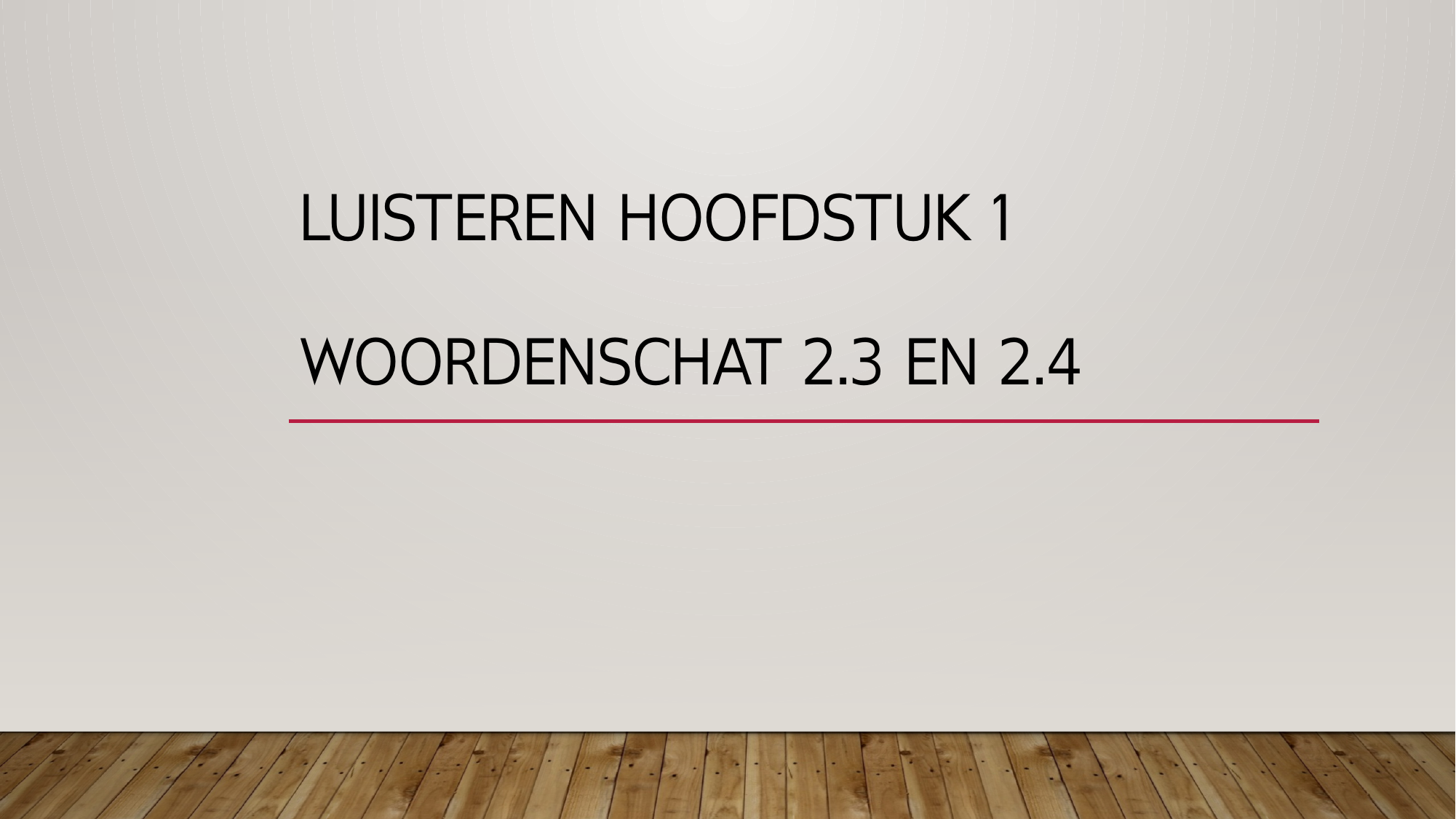

# Luisteren hoofdstuk 1 Woordenschat 2.3 en 2.4